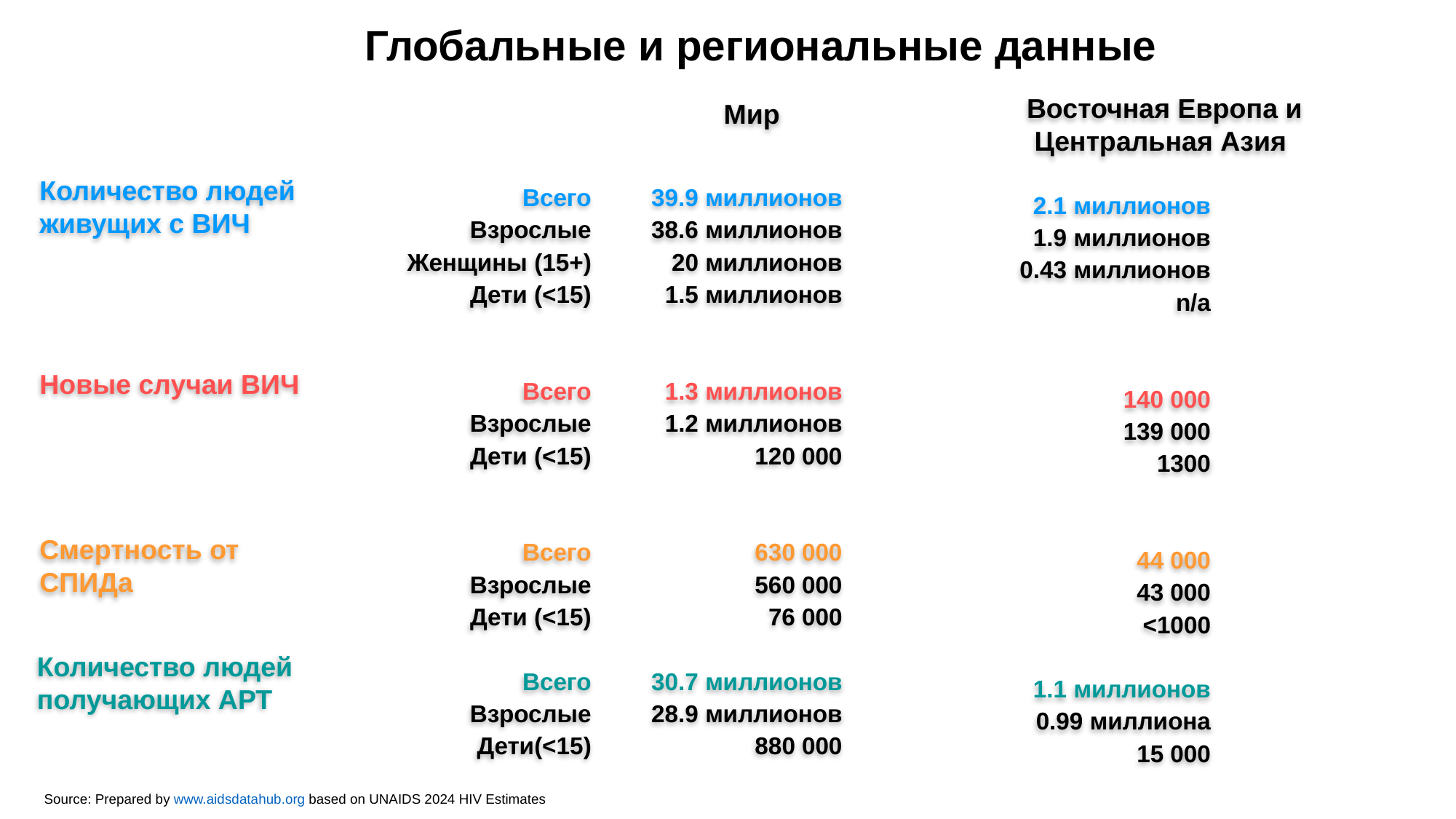

Глобальные и региональные данные
Мир
Количество людей живущих с ВИЧ
Всего
Взрослые
Женщины (15+)
Дети (<15)

Всего
Взрослые
Дети (<15)

Всего
Взрослые
Дети (<15)

Всего
Взрослые
Дети(<15)
39.9 миллионов
38.6 миллионов
20 миллионов
  1.5 миллионов

1.3 миллионов
1.2 миллионов
120 000

630 000
560 000
  76 000

30.7 миллионов
28.9 миллионов
880 000

Новые случаи ВИЧ

Смертность от СПИДа

Количество людей получающих АРТ
Восточная Европа и Центральная Азия
2.1 миллионов
1.9 миллионов
0.43 миллионов
  n/a

140 000
139 000
  1300

44 000
43 000
    <1000

1.1 миллионов
0.99 миллиона
15 000
Source: Prepared by www.aidsdatahub.org based on UNAIDS 2024 HIV Estimates